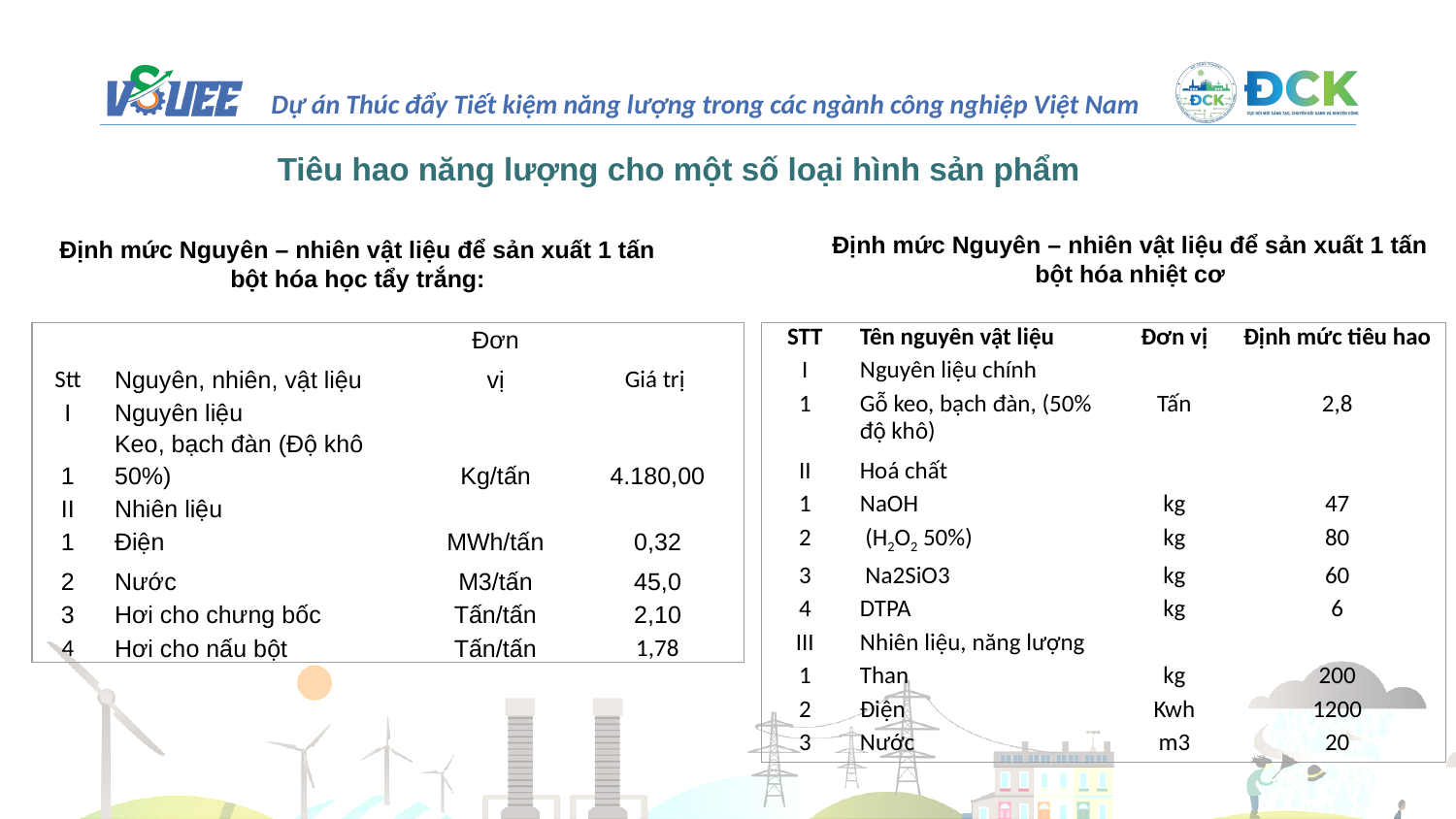

# Tiêu hao năng lượng cho một số loại hình sản phẩm
Định mức Nguyên – nhiên vật liệu để sản xuất 1 tấn bột hóa nhiệt cơ
Định mức Nguyên – nhiên vật liệu để sản xuất 1 tấn bột hóa học tẩy trắng:
| Stt | Nguyên, nhiên, vật liệu | Đơn vị | Giá trị |
| --- | --- | --- | --- |
| I | Nguyên liệu |  |  |
| 1 | Keo, bạch đàn (Độ khô 50%) | Kg/tấn | 4.180,00 |
| II | Nhiên liệu |  |  |
| 1 | Điện | MWh/tấn | 0,32 |
| 2 | Nước | M3/tấn | 45,0 |
| 3 | Hơi cho chưng bốc | Tấn/tấn | 2,10 |
| 4 | Hơi cho nấu bột | Tấn/tấn | 1,78 |
| STT | Tên nguyên vật liệu | Đơn vị | Định mức tiêu hao |
| --- | --- | --- | --- |
| I | Nguyên liệu chính |  |  |
| 1 | Gỗ keo, bạch đàn, (50% độ khô) | Tấn | 2,8 |
| II | Hoá chất |  |  |
| 1 | NaOH | kg | 47 |
| 2 | (H2O2 50%) | kg | 80 |
| 3 | Na2SiO3 | kg | 60 |
| 4 | DTPA | kg | 6 |
| III | Nhiên liệu, năng lượng |  |  |
| 1 | Than | kg | 200 |
| 2 | Điện | Kwh | 1200 |
| 3 | Nước | m3 | 20 |